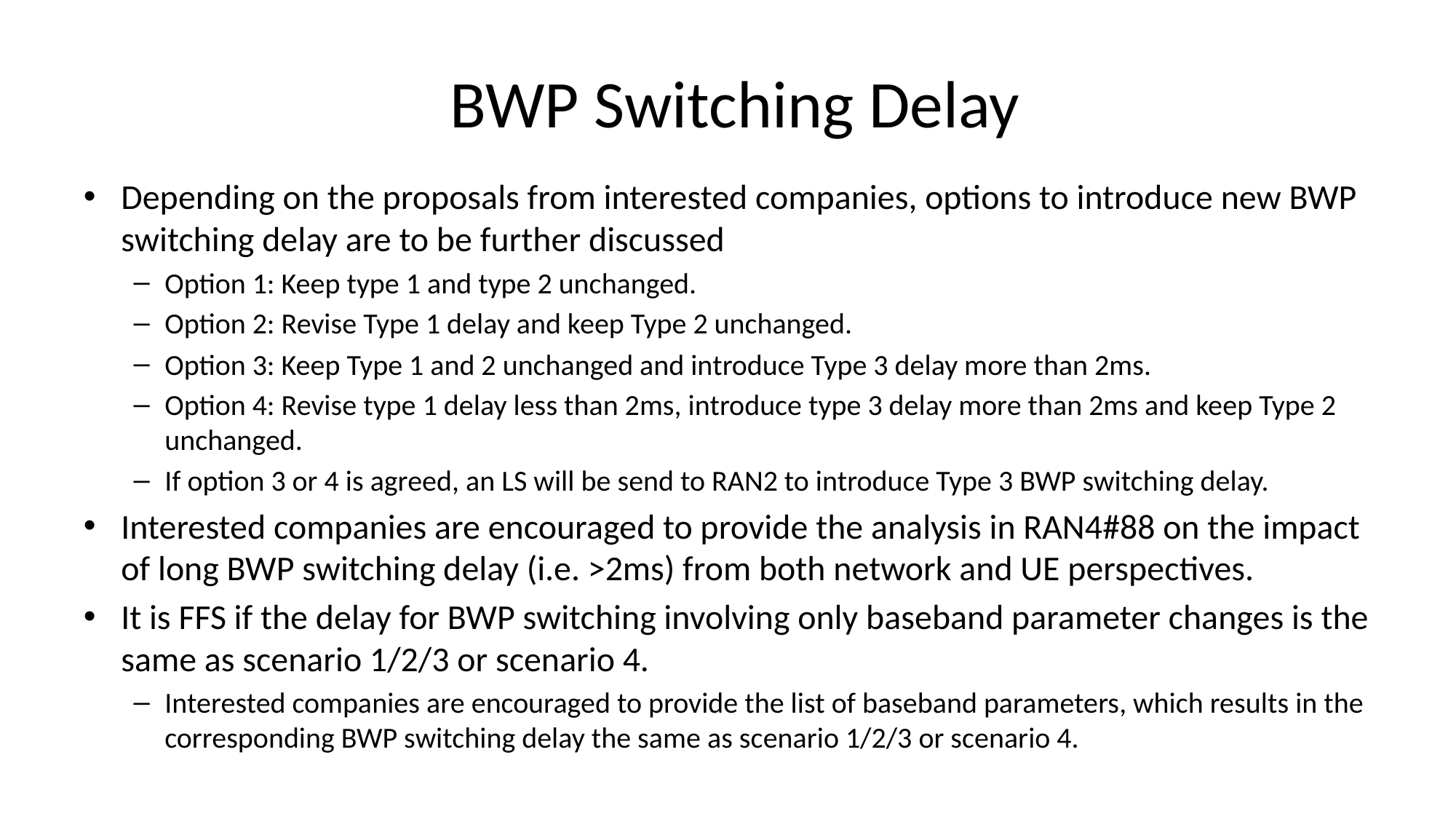

# BWP Switching Delay
Depending on the proposals from interested companies, options to introduce new BWP switching delay are to be further discussed
Option 1: Keep type 1 and type 2 unchanged.
Option 2: Revise Type 1 delay and keep Type 2 unchanged.
Option 3: Keep Type 1 and 2 unchanged and introduce Type 3 delay more than 2ms.
Option 4: Revise type 1 delay less than 2ms, introduce type 3 delay more than 2ms and keep Type 2 unchanged.
If option 3 or 4 is agreed, an LS will be send to RAN2 to introduce Type 3 BWP switching delay.
Interested companies are encouraged to provide the analysis in RAN4#88 on the impact of long BWP switching delay (i.e. >2ms) from both network and UE perspectives.
It is FFS if the delay for BWP switching involving only baseband parameter changes is the same as scenario 1/2/3 or scenario 4.
Interested companies are encouraged to provide the list of baseband parameters, which results in the corresponding BWP switching delay the same as scenario 1/2/3 or scenario 4.